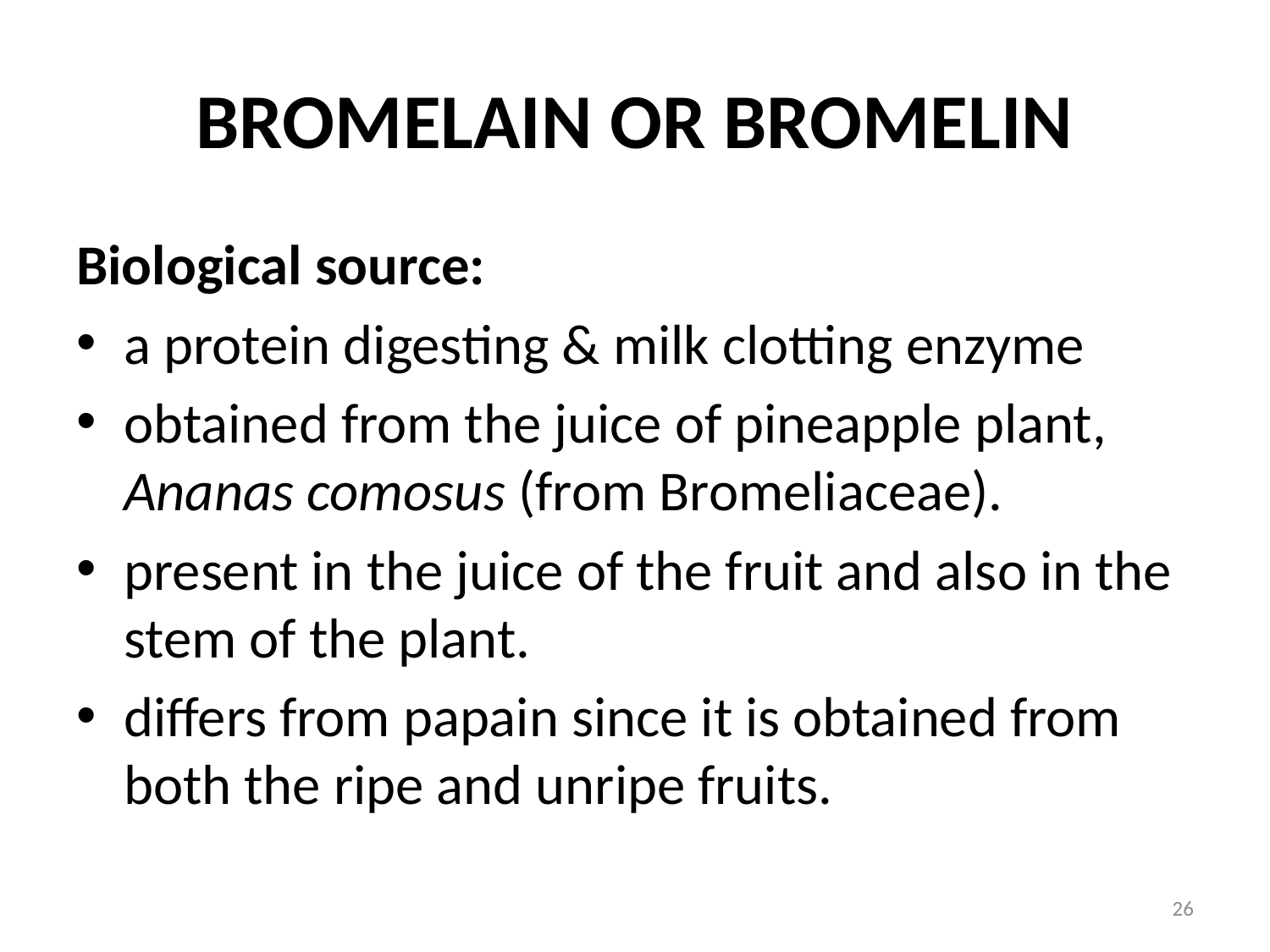

# BROMELAIN OR BROMELIN
Biological source:
a protein digesting & milk clotting enzyme
obtained from the juice of pineapple plant, Ananas comosus (from Bromeliaceae).
present in the juice of the fruit and also in the stem of the plant.
differs from papain since it is obtained from both the ripe and unripe fruits.

26